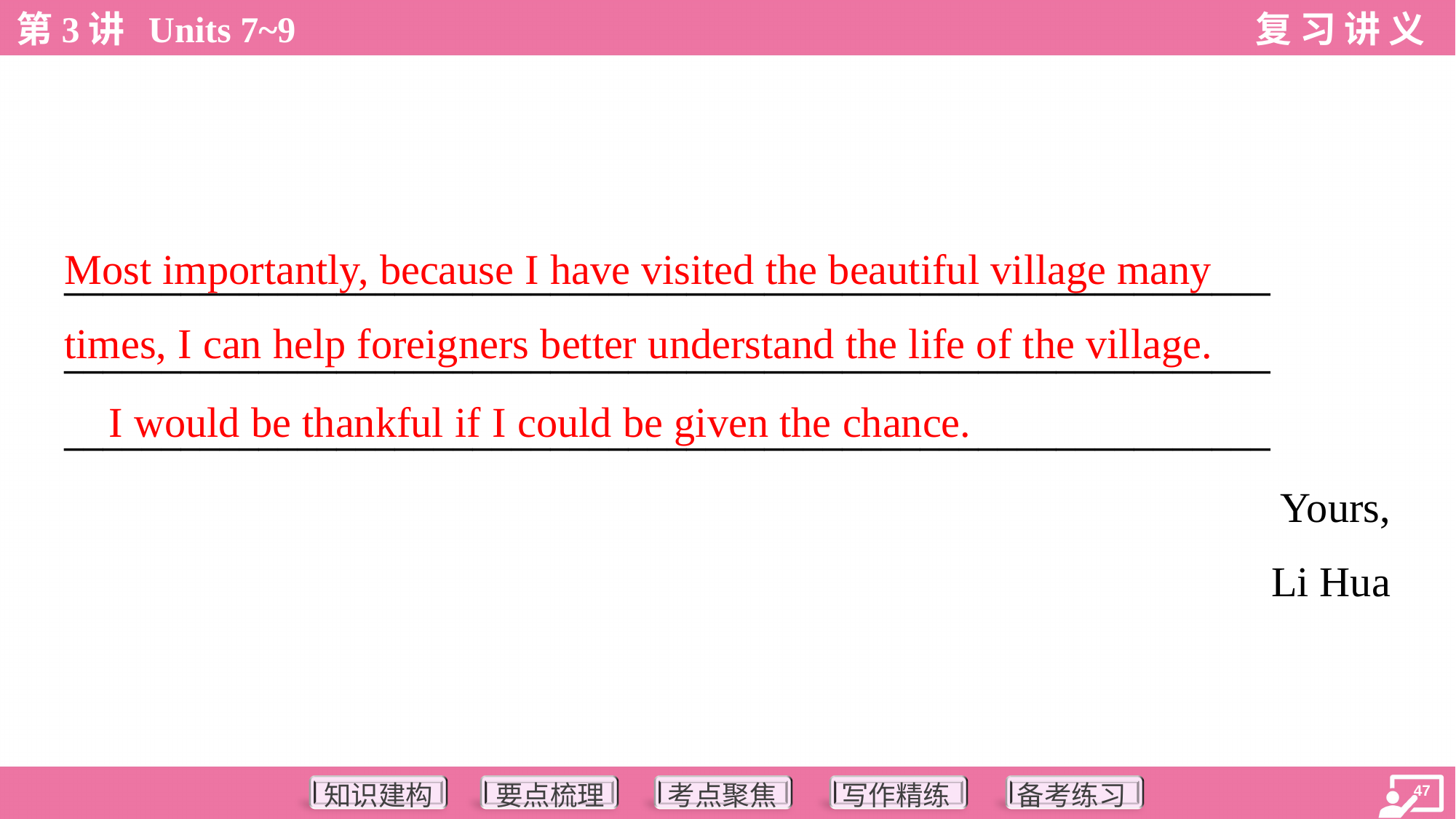

Most importantly, because I have visited the beautiful village many
times, I can help foreigners better understand the life of the village.
______________________________________________________________
______________________________________________________________
______________________________________________________________
Yours,
Li Hua
    I would be thankful if I could be given the chance.